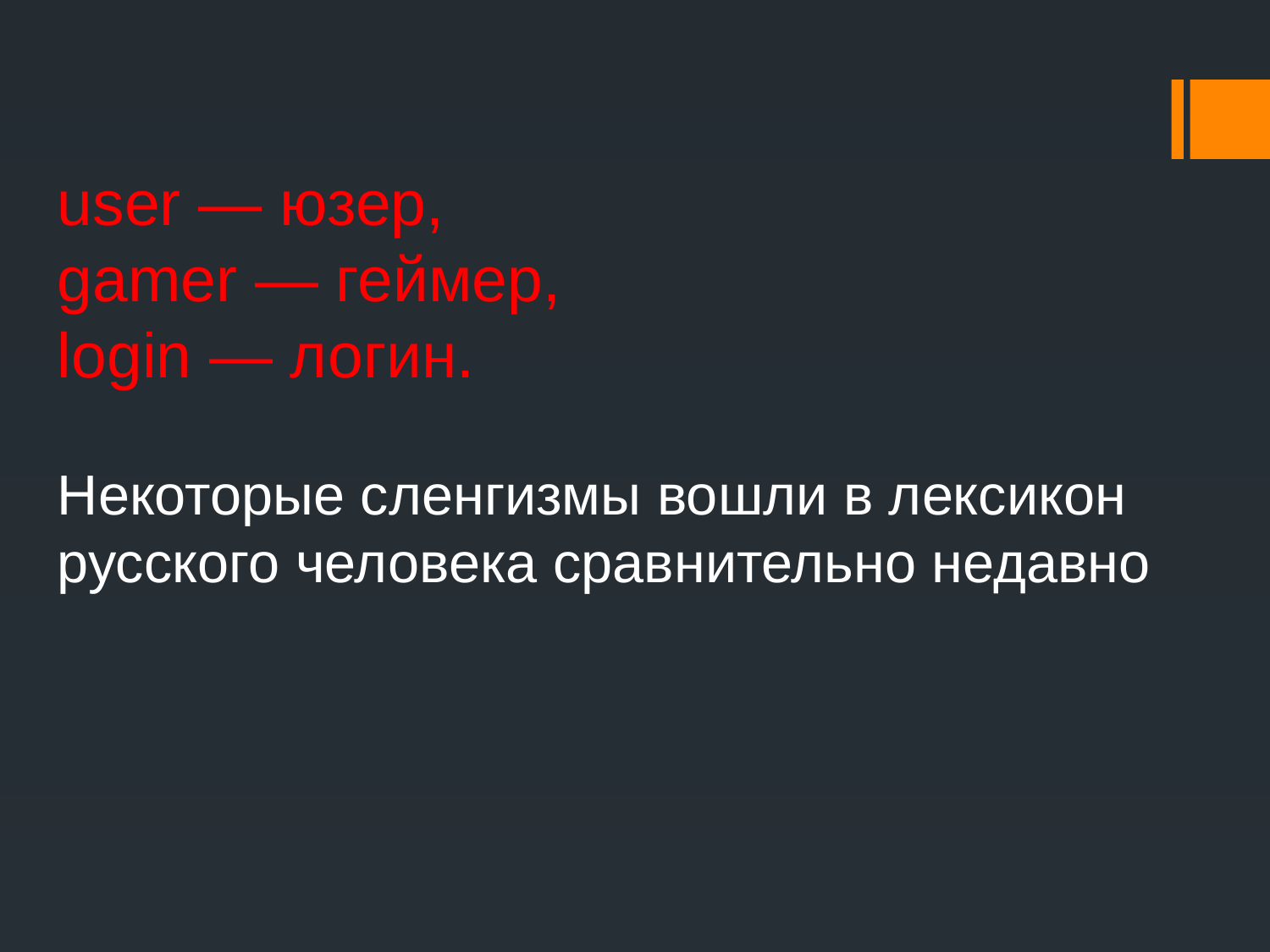

user — юзер,
gamer — геймер,
login — логин.

Некоторые сленгизмы вошли в лексикон русского человека сравнительно недавно